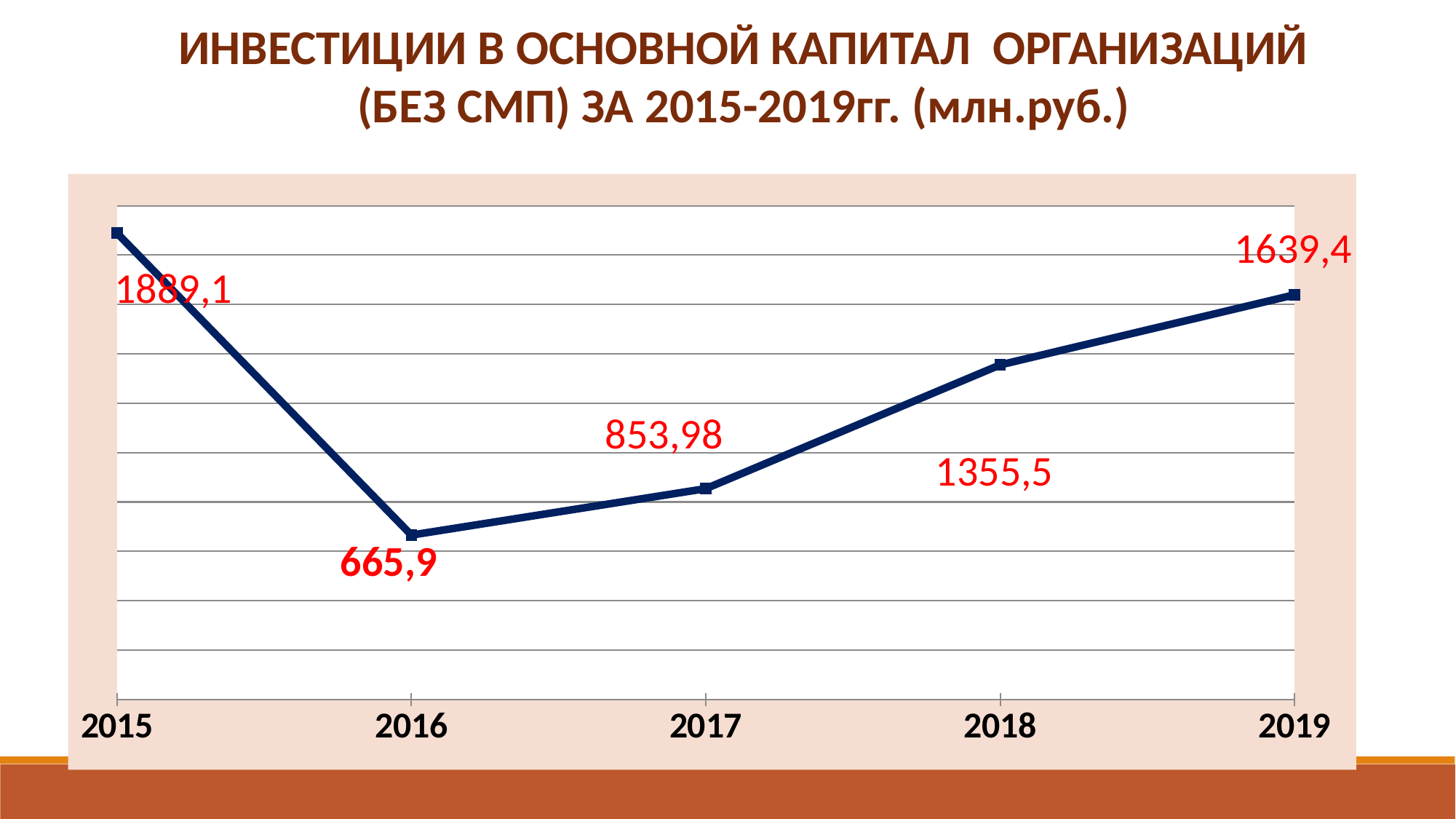

ИНВЕСТИЦИИ В ОСНОВНОЙ КАПИТАЛ  ОРГАНИЗАЦИЙ (БЕЗ СМП) ЗА 2015-2019гг. (млн.руб.)

### Chart

| Category | Столбец1 | Столбец2 | Столбец3 | Столбец4 | Столбец5 |
|---|---|---|---|---|---|
| 2015 | 1889.1 | None | None | None | None |
| 2016 | 665.9 | None | None | None | None |
| 2017 | 853.98 | None | None | None | None |
| 2018 | 1355.5 | None | None | None | None |
| 2019 | 1639.348 | None | None | None | None |